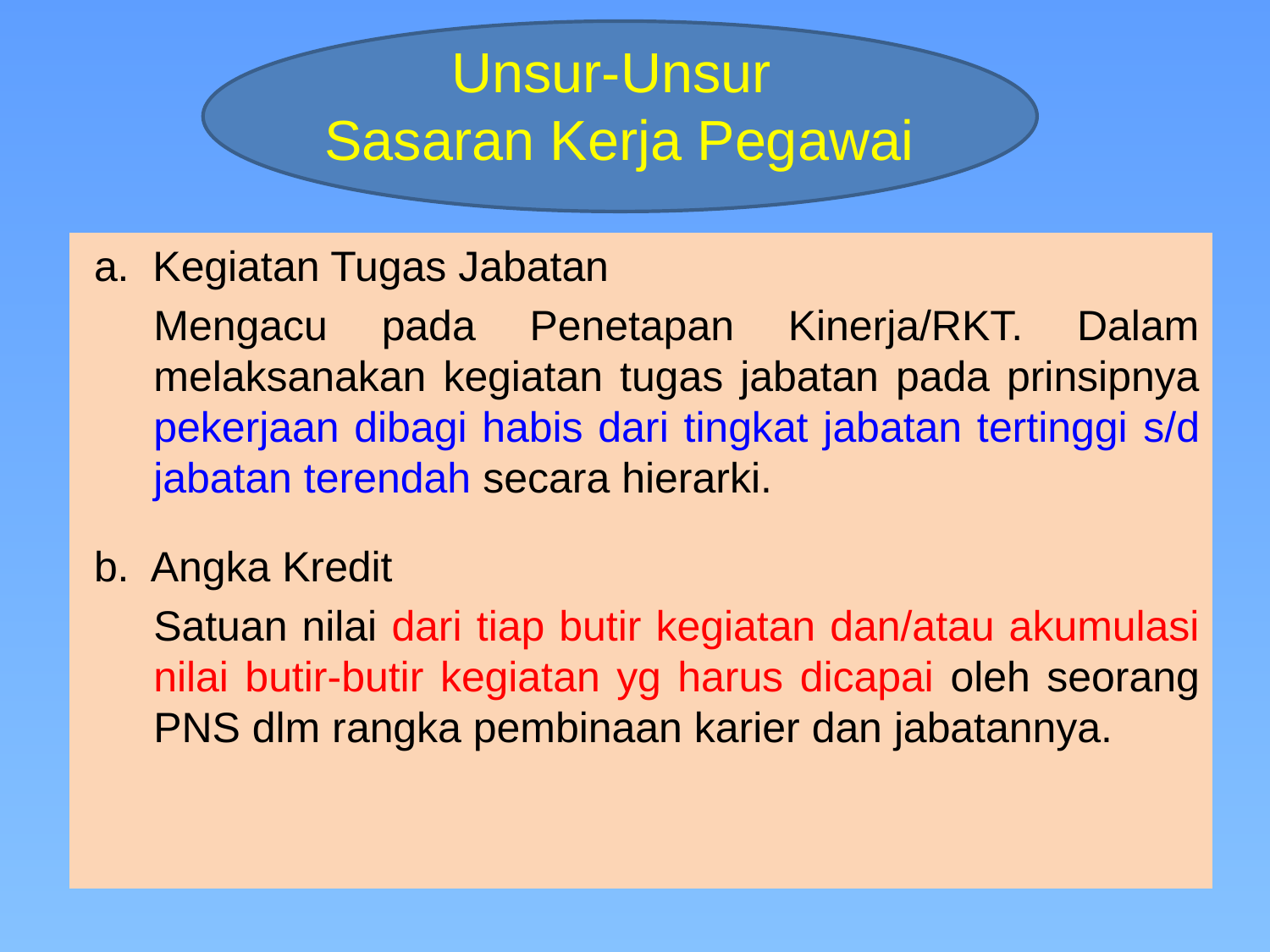

Unsur-Unsur
Sasaran Kerja Pegawai
 a.  Kegiatan Tugas Jabatan
	Mengacu pada Penetapan Kinerja/RKT. Dalam melaksanakan kegiatan tugas jabatan pada prinsipnya pekerjaan dibagi habis dari tingkat jabatan tertinggi s/d jabatan terendah secara hierarki.

 b.  Angka Kredit
	Satuan nilai dari tiap butir kegiatan dan/atau akumulasi nilai butir-butir kegiatan yg harus dicapai oleh seorang PNS dlm rangka pembinaan karier dan jabatannya.